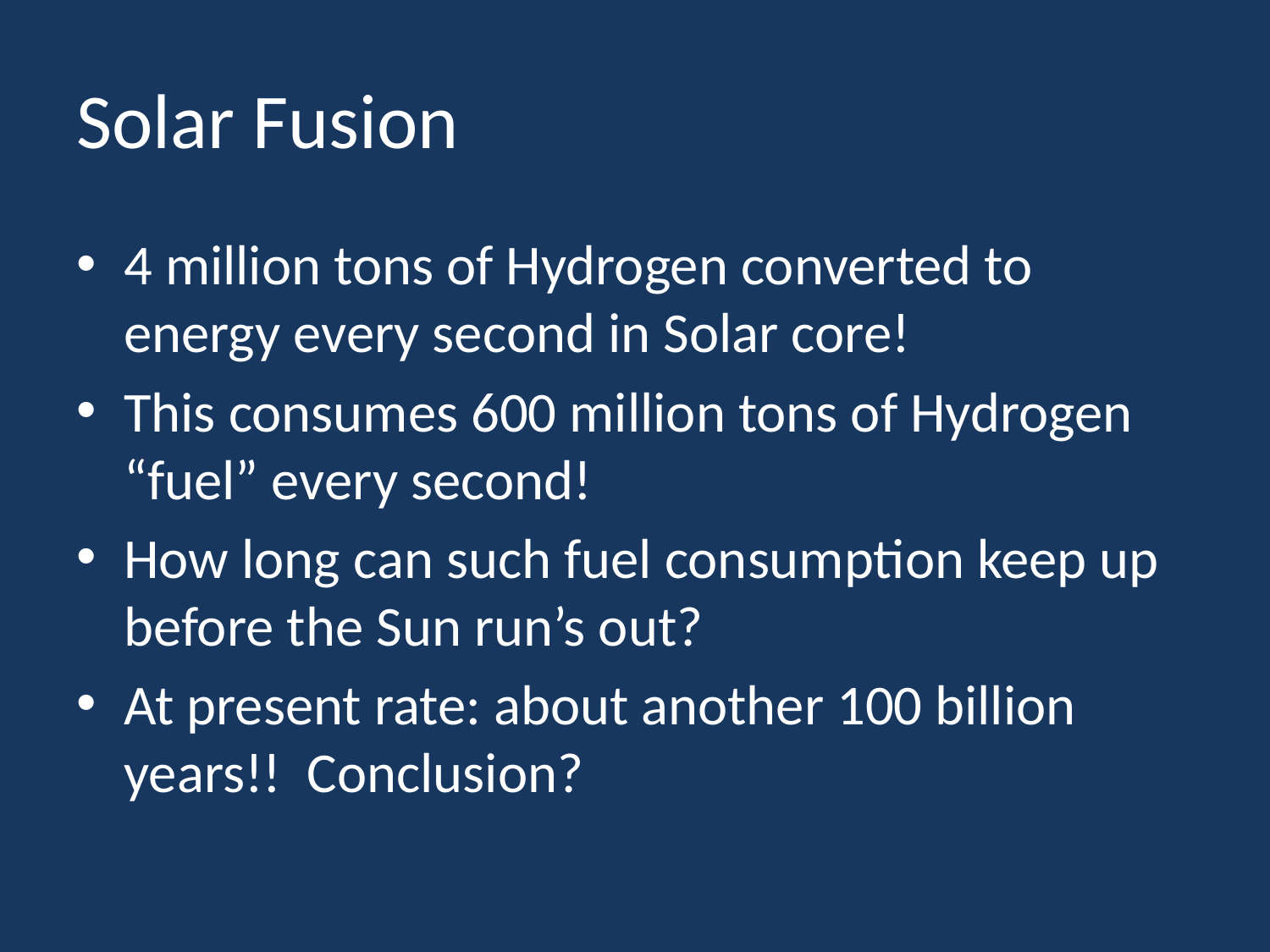

# Solar Fusion
4 million tons of Hydrogen converted to energy every second in Solar core!
This consumes 600 million tons of Hydrogen “fuel” every second!
How long can such fuel consumption keep up before the Sun run’s out?
At present rate: about another 100 billion years!!  Conclusion?